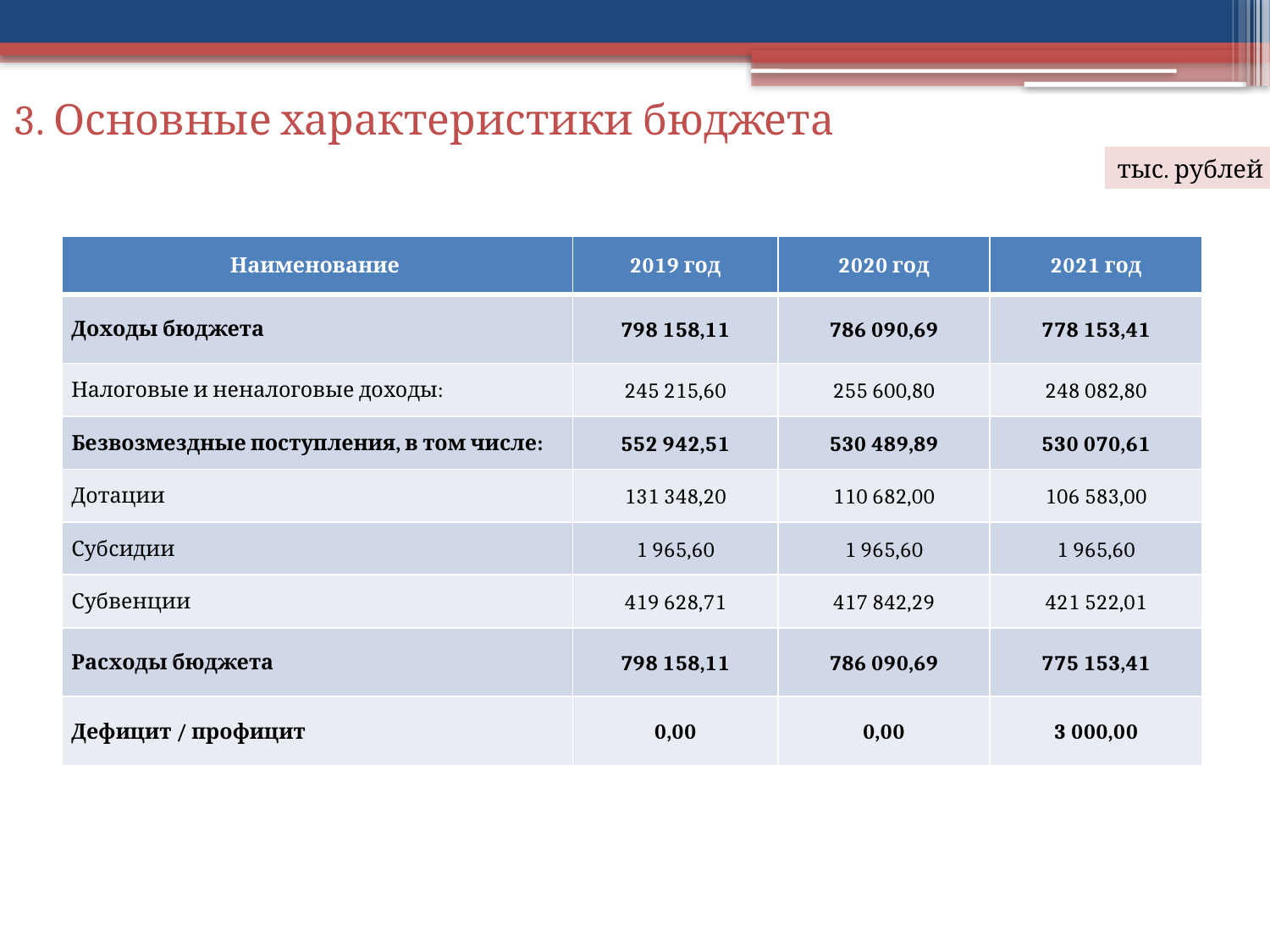

# 3. Основные характеристики бюджета
тыс. рублей
| Наименование | 2019 год | 2020 год | 2021 год |
| --- | --- | --- | --- |
| Доходы бюджета | 798 158,11 | 786 090,69 | 778 153,41 |
| Налоговые и неналоговые доходы: | 245 215,60 | 255 600,80 | 248 082,80 |
| Безвозмездные поступления, в том числе: | 552 942,51 | 530 489,89 | 530 070,61 |
| Дотации | 131 348,20 | 110 682,00 | 106 583,00 |
| Субсидии | 1 965,60 | 1 965,60 | 1 965,60 |
| Субвенции | 419 628,71 | 417 842,29 | 421 522,01 |
| Расходы бюджета | 798 158,11 | 786 090,69 | 775 153,41 |
| Дефицит / профицит | 0,00 | 0,00 | 3 000,00 |